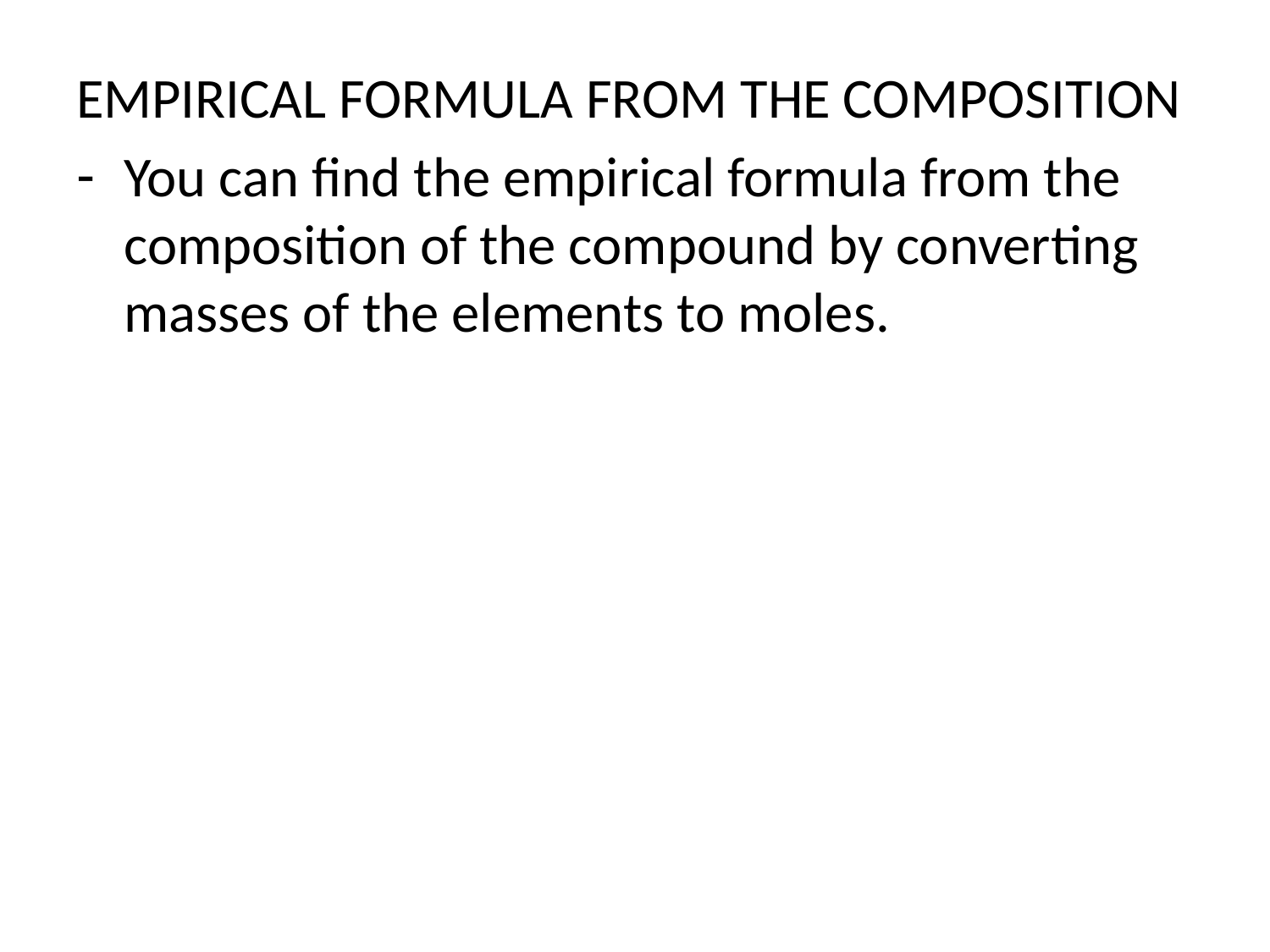

EMPIRICAL FORMULA FROM THE COMPOSITION
You can find the empirical formula from the composition of the compound by converting masses of the elements to moles.